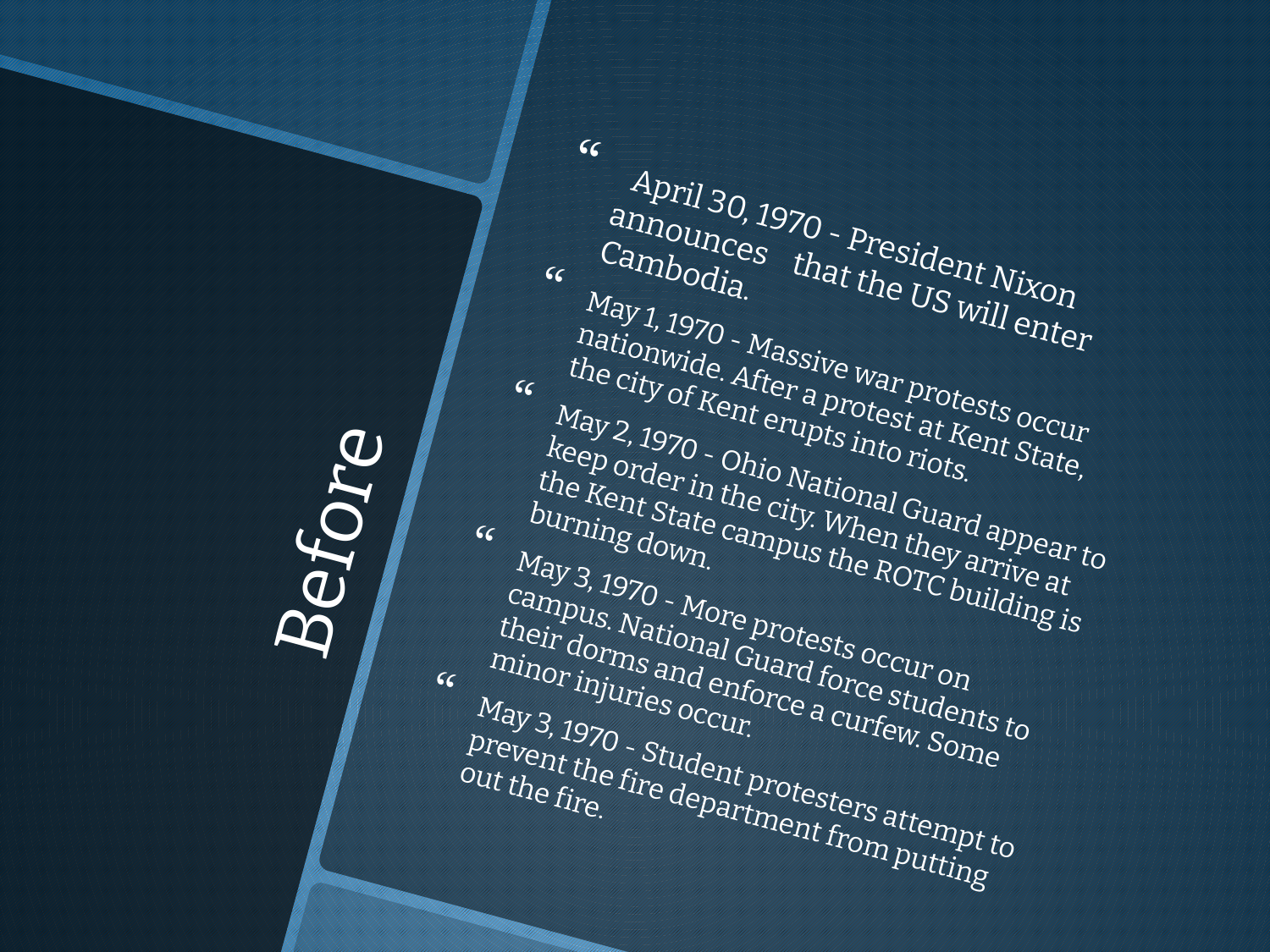

April 30, 1970 - President Nixon announces    that the US will enter Cambodia.
May 1, 1970 - Massive war protests occur nationwide. After a protest at Kent State, the city of Kent erupts into riots.
May 2, 1970 - Ohio National Guard appear to keep order in the city. When they arrive at the Kent State campus the ROTC building is burning down.
May 3, 1970 - More protests occur on campus. National Guard force students to their dorms and enforce a curfew. Some minor injuries occur.
May 3, 1970 - Student protesters attempt to prevent the fire department from putting out the fire.
# Before